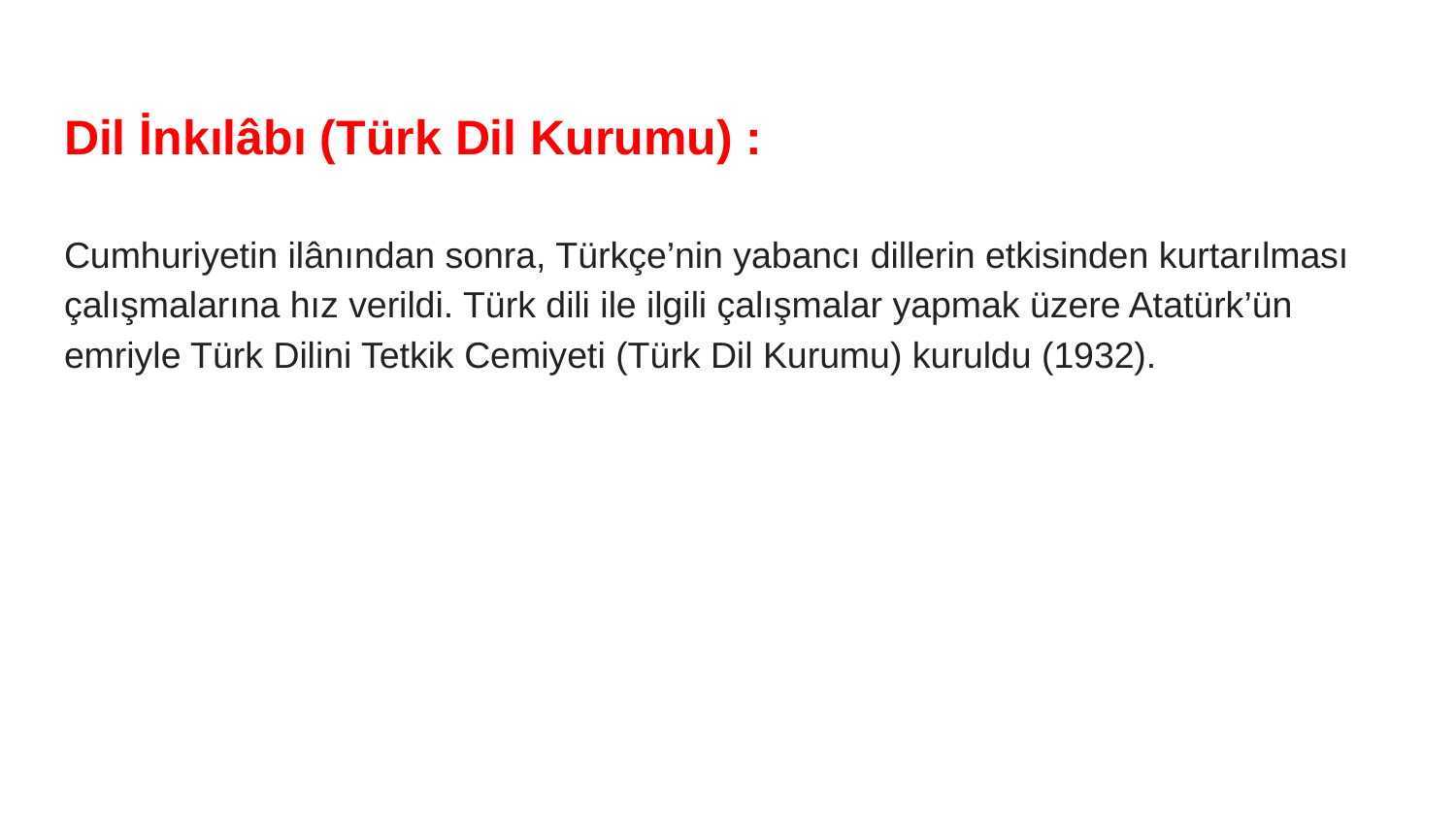

# Dil İnkılâbı (Türk Dil Kurumu) :

Cumhuriyetin ilânından sonra, Türkçe’nin yabancı dillerin etkisinden kurtarılması çalışmalarına hız verildi. Türk dili ile ilgili çalışmalar yapmak üzere Atatürk’ün emriyle Türk Dilini Tetkik Cemiyeti (Türk Dil Kurumu) kuruldu (1932).